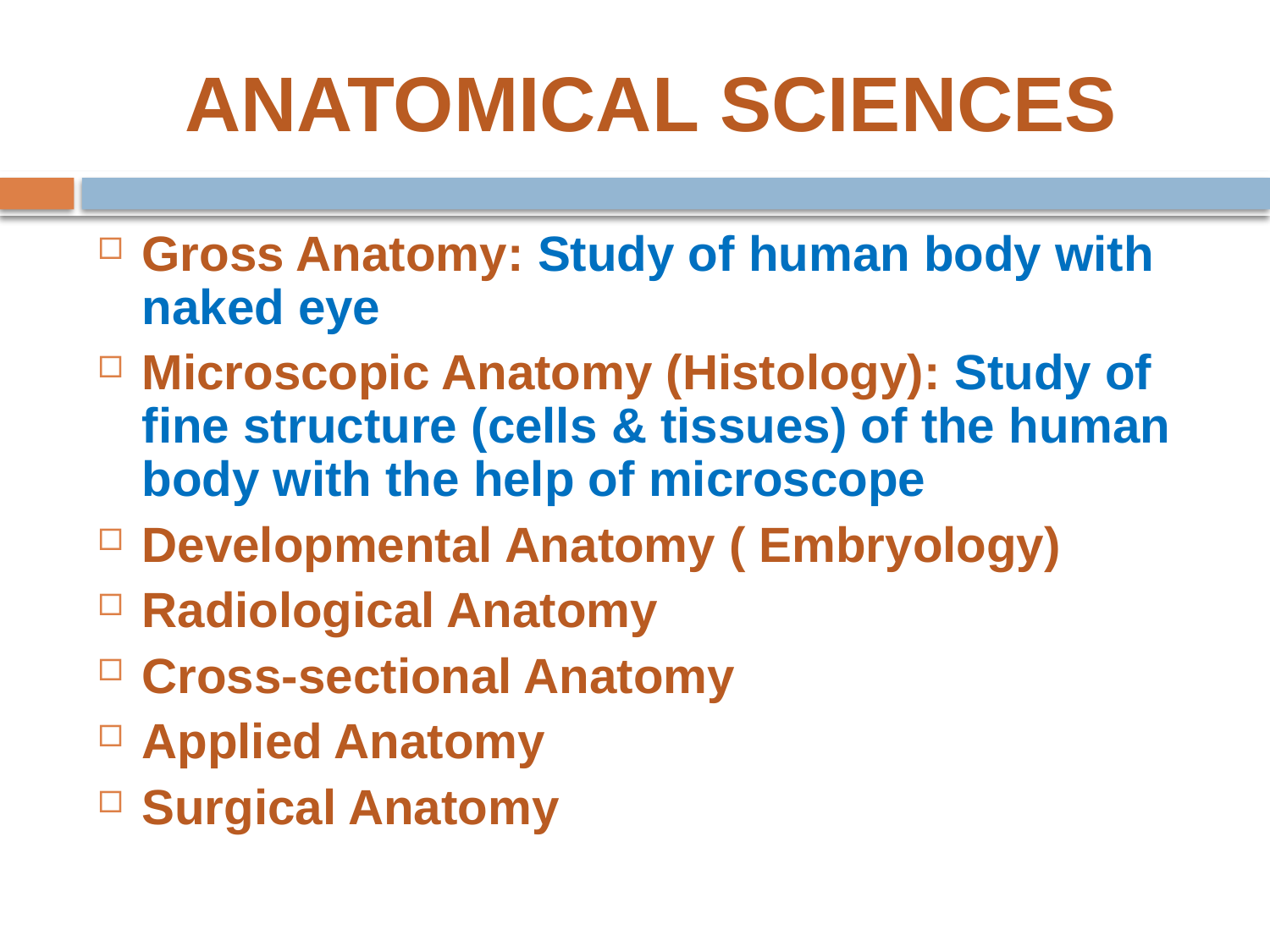

# ANATOMICAL SCIENCES
Gross Anatomy: Study of human body with naked eye
Microscopic Anatomy (Histology): Study of fine structure (cells & tissues) of the human body with the help of microscope
Developmental Anatomy ( Embryology)
Radiological Anatomy
Cross-sectional Anatomy
Applied Anatomy
Surgical Anatomy